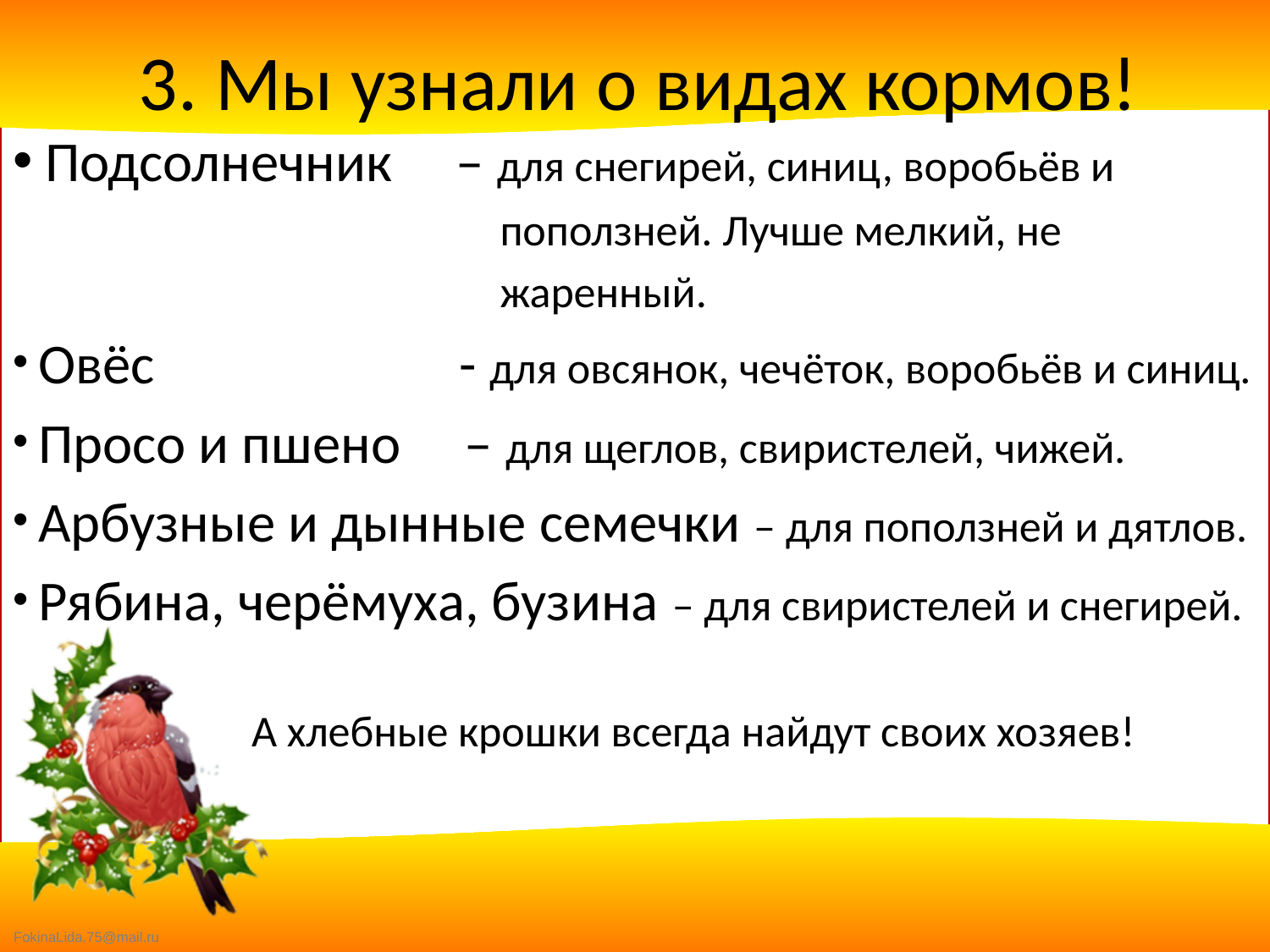

# 3. Мы узнали о видах кормов!
 Подсолнечник     – для снегирей, синиц, воробьёв и
                                                 поползней. Лучше мелкий, не
                                                 жаренный.
 Овёс                        - для овсянок, чечёток, воробьёв и синиц.
 Просо и пшено     – для щеглов, свиристелей, чижей.
 Арбузные и дынные семечки – для поползней и дятлов.
 Рябина, черёмуха, бузина – для свиристелей и снегирей.

                        А хлебные крошки всегда найдут своих хозяев!